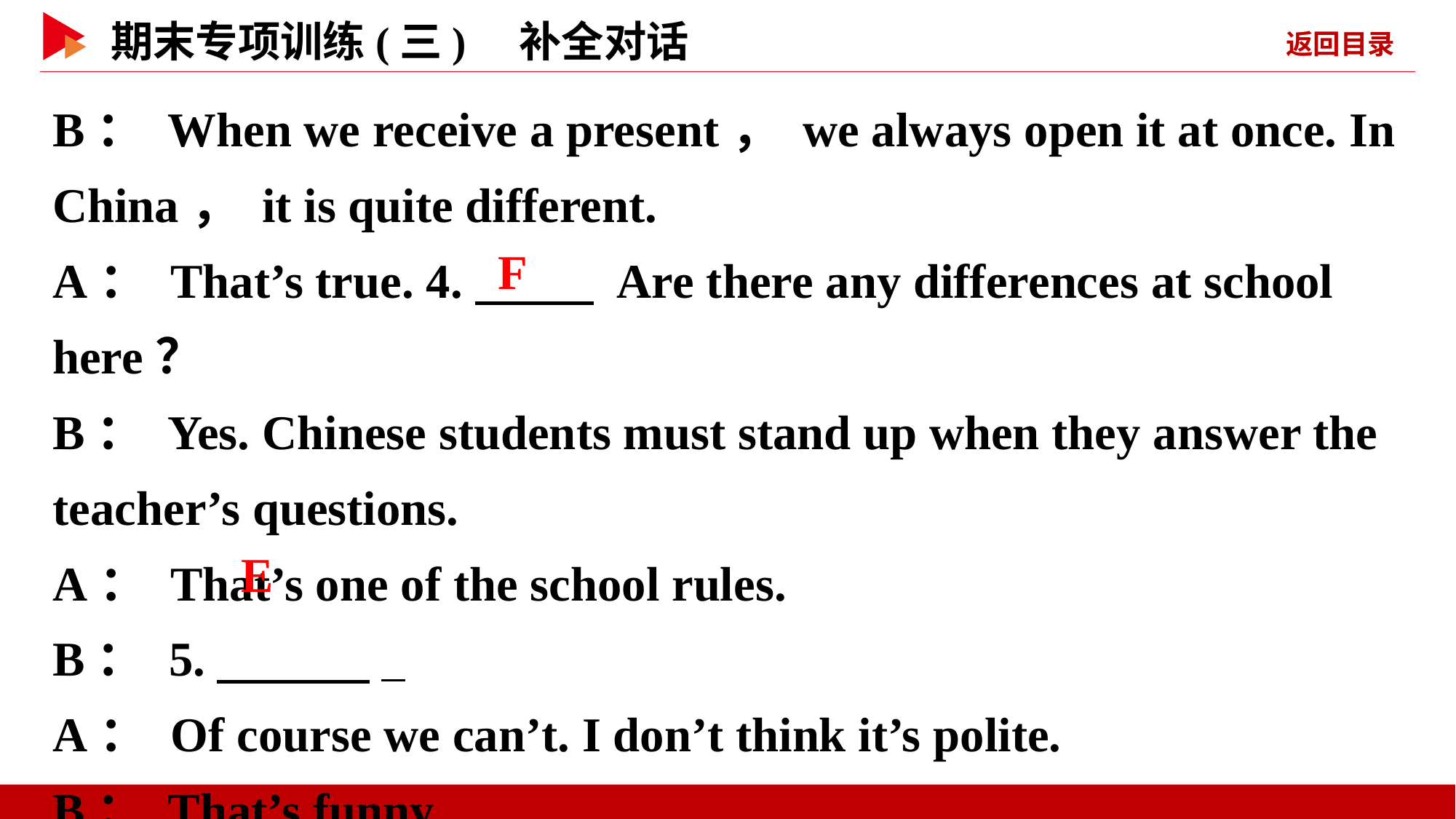

B： When we receive a present， we always open it at once. In China， it is quite different.
A： That’s true. 4.　  　 Are there any differences at school here？
B： Yes. Chinese students must stand up when they answer the teacher’s questions.
A： That’s one of the school rules.
B： 5.　  　   _
A： Of course we can’t. I don’t think it’s polite.
B： That’s funny.
　F
　E